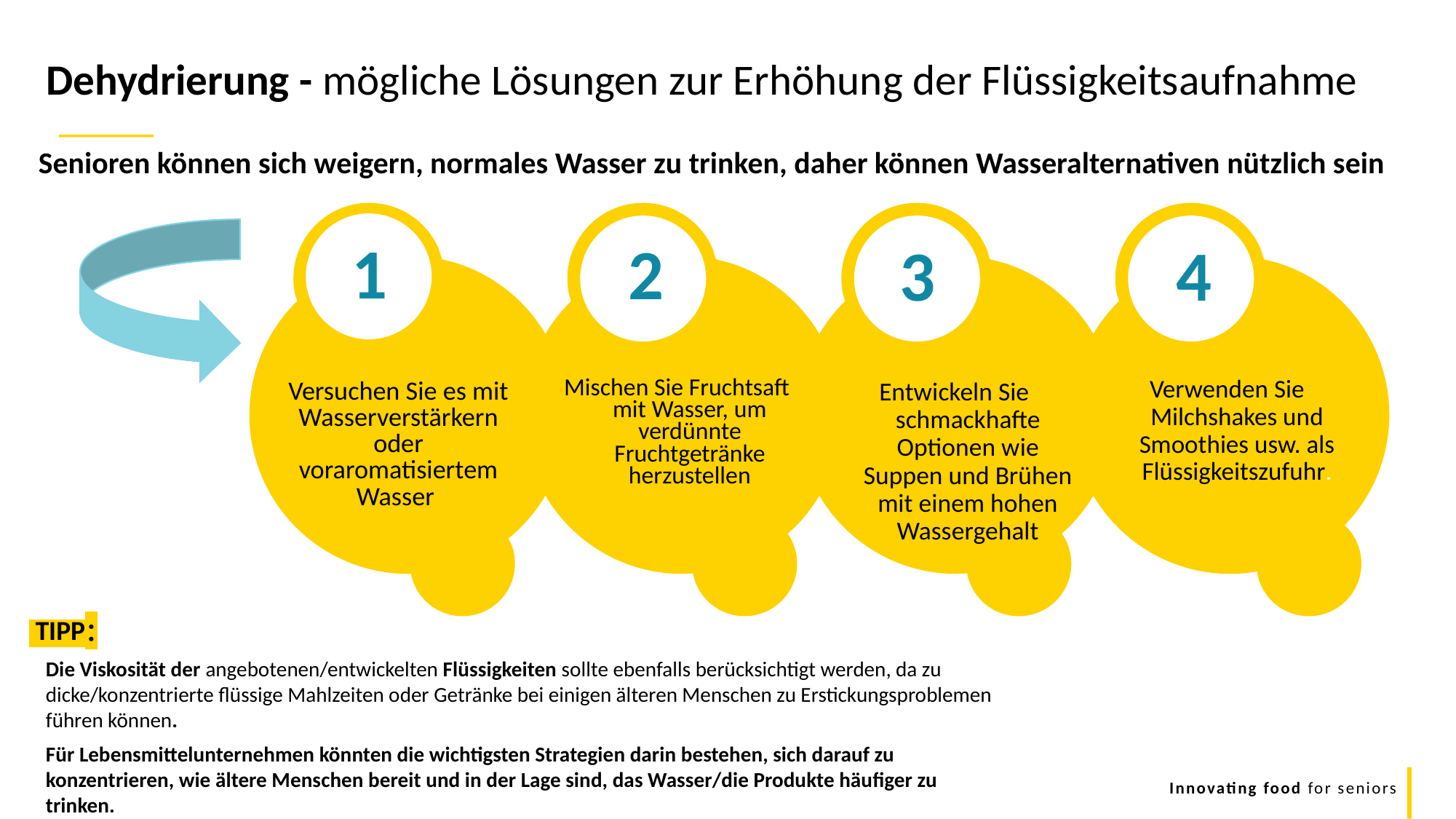

Dehydrierung - mögliche Lösungen zur Erhöhung der Flüssigkeitsaufnahme
Senioren können sich weigern, normales Wasser zu trinken, daher können Wasseralternativen nützlich sein

1
2
3
4
 Verwenden Sie Milchshakes und Smoothies usw. als Flüssigkeitszufuhr.
Mischen Sie Fruchtsaft mit Wasser, um verdünnte Fruchtgetränke herzustellen
Entwickeln Sie schmackhafte Optionen wie Suppen und Brühen mit einem hohen Wassergehalt
Versuchen Sie es mit Wasserverstärkern oder voraromatisiertem Wasser
 TIPP:
Die Viskosität der angebotenen/entwickelten Flüssigkeiten sollte ebenfalls berücksichtigt werden, da zu dicke/konzentrierte flüssige Mahlzeiten oder Getränke bei einigen älteren Menschen zu Erstickungsproblemen führen können.
Für Lebensmittelunternehmen könnten die wichtigsten Strategien darin bestehen, sich darauf zu konzentrieren, wie ältere Menschen bereit und in der Lage sind, das Wasser/die Produkte häufiger zu trinken.